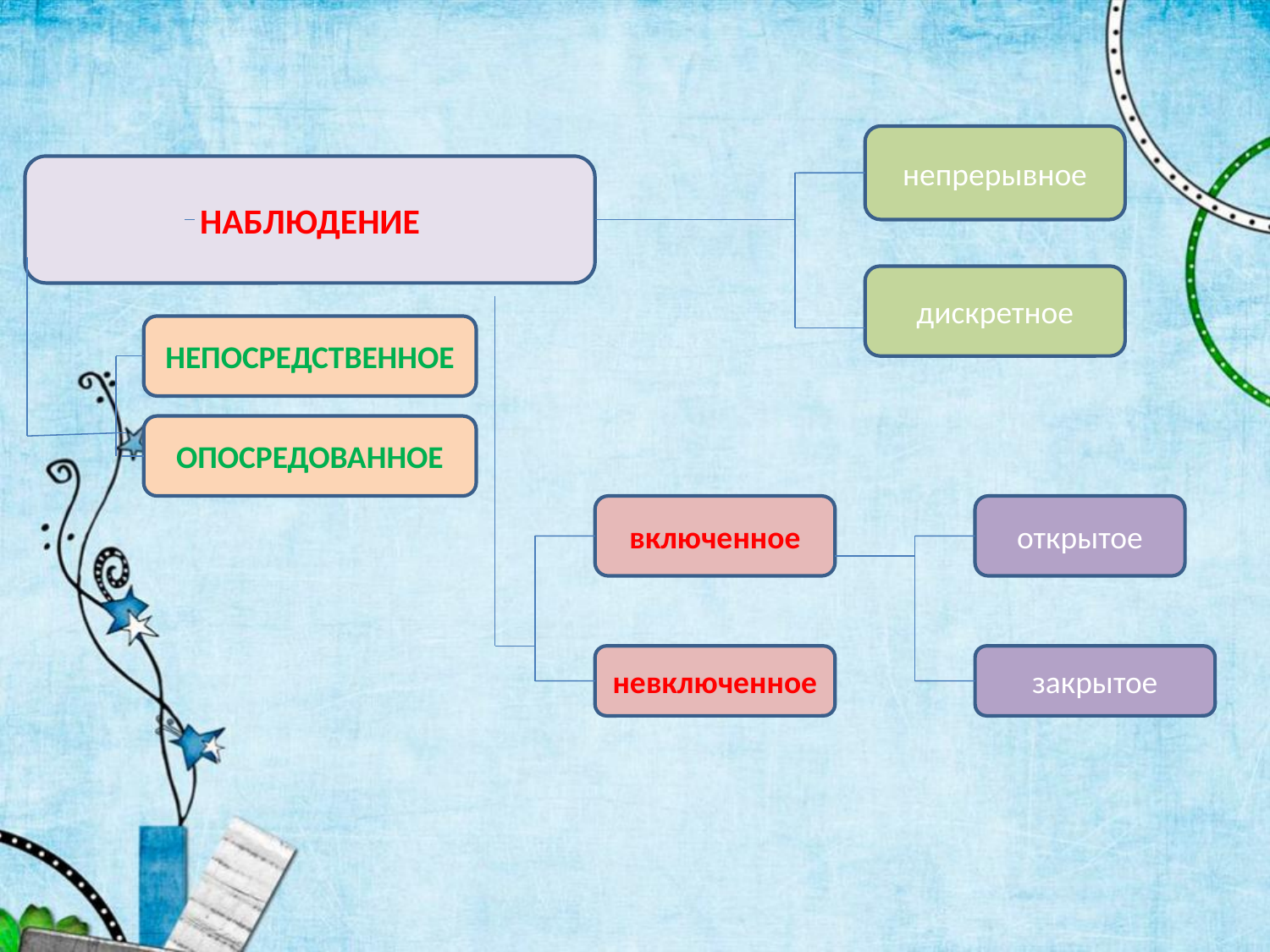

непрерывное
НАБЛЮДЕНИЕ
дискретное
НЕПОСРЕДСТВЕННОЕ
ОПОСРЕДОВАННОЕ
включенное
открытое
невключенное
закрытое